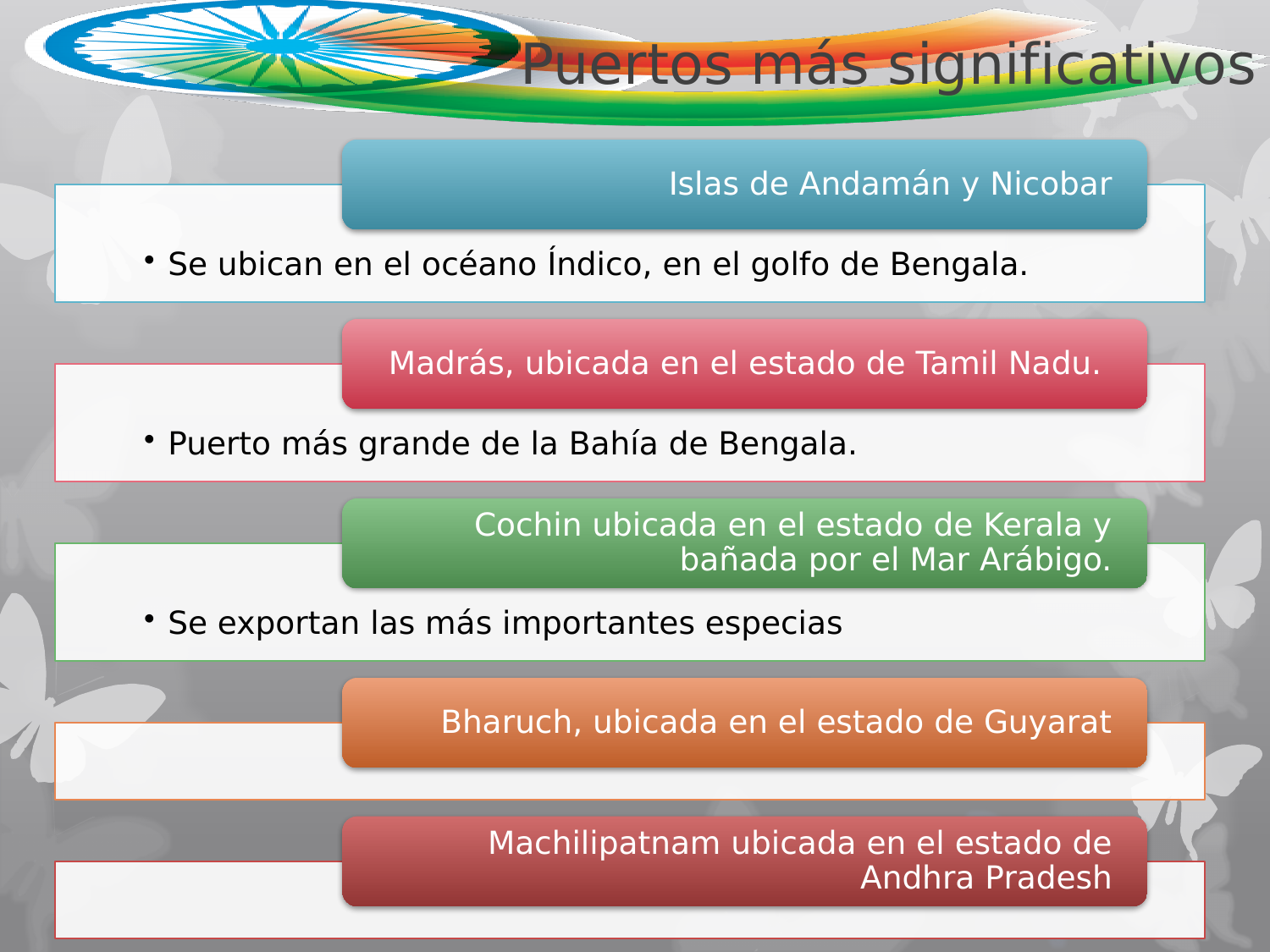

# Puertos más significativos
Se ubican en el océano Índico, en el golfo de Bengala.
Islas de Andamán y Nicobar
Puerto más grande de la Bahía de Bengala.
Madrás, ubicada en el estado de Tamil Nadu.
Se exportan las más importantes especias
Cochin ubicada en el estado de Kerala y bañada por el Mar Arábigo.
Bharuch, ubicada en el estado de Guyarat
Machilipatnam ubicada en el estado de Andhra Pradesh